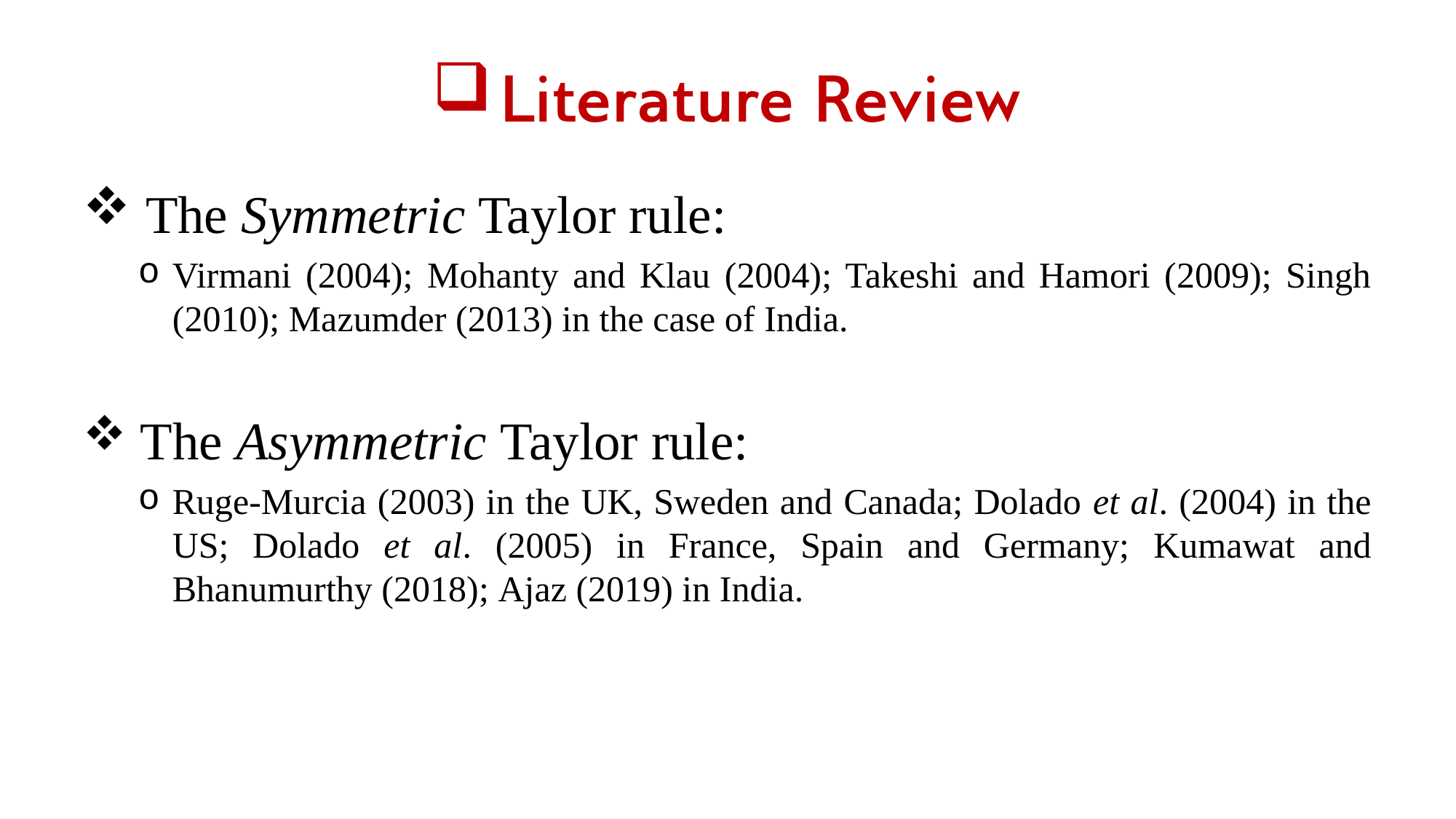

# Literature Review
 The Symmetric Taylor rule:
Virmani (2004); Mohanty and Klau (2004); Takeshi and Hamori (2009); Singh (2010); Mazumder (2013) in the case of India.

 The Asymmetric Taylor rule:
Ruge-Murcia (2003) in the UK, Sweden and Canada; Dolado et al. (2004) in the US; Dolado et al. (2005) in France, Spain and Germany; Kumawat and Bhanumurthy (2018); Ajaz (2019) in India.